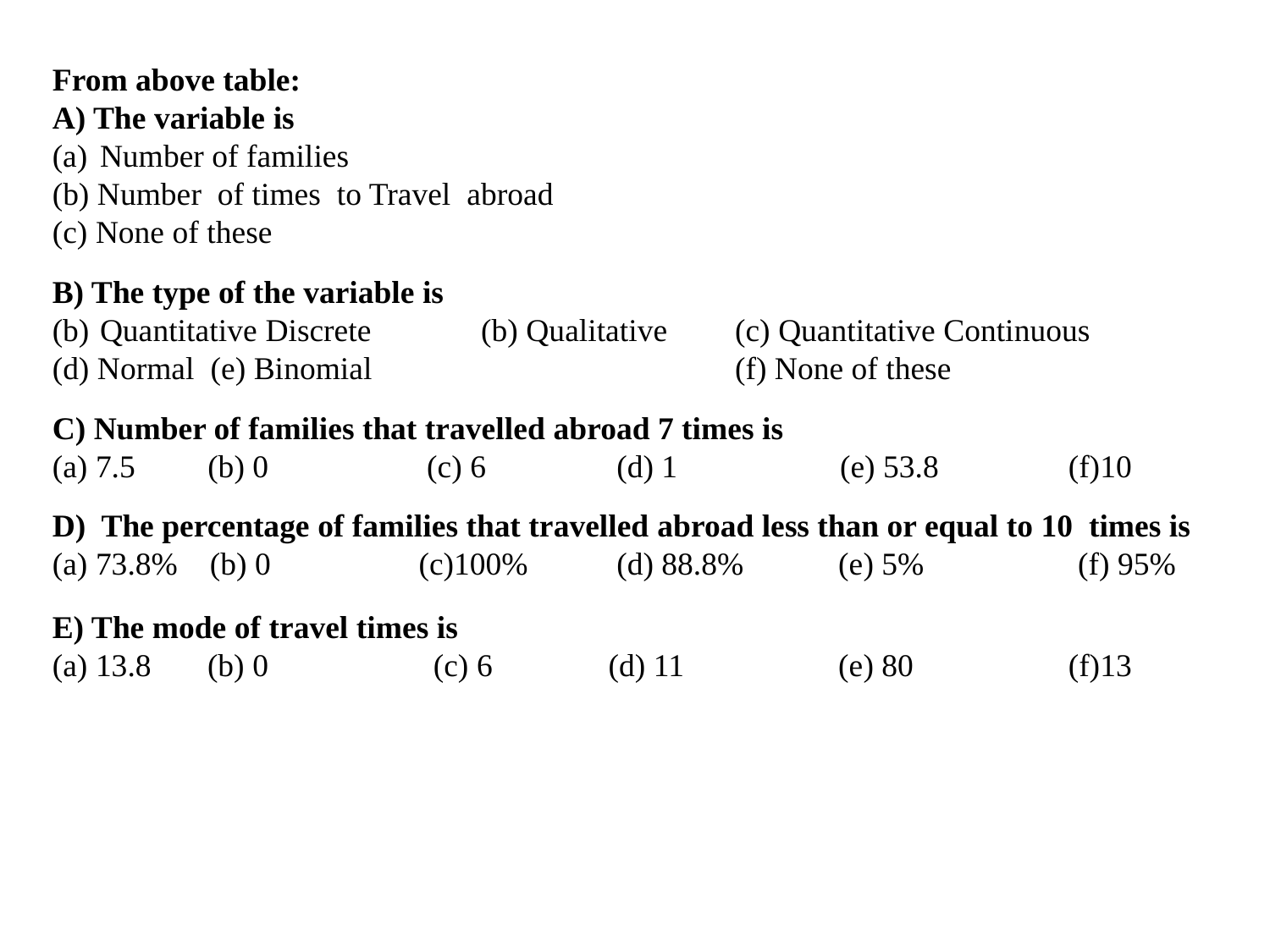

From above table:
A) The variable is
Number of families
(b) Number  of times  to Travel  abroad
(c) None of these

B) The type of the variable is
Quantitative Discrete  	(b) Qualitative	(c) Quantitative Continuous
(d) Normal  (e) Binomial			(f) None of these

C) Number of families that travelled abroad 7 times is
(a) 7.5         (b) 0	               (c) 6	       (d) 1	                   (e) 53.8		(f)10

D)  The percentage of families that travelled abroad less than or equal to 10  times is
(a) 73.8%    (b) 0	              (c)100%	       (d) 88.8%	   (e) 5%	                 (f) 95%

E) The mode of travel times is
(a) 13.8       (b) 0		(c) 6	      (d) 11		   (e) 80		(f)13